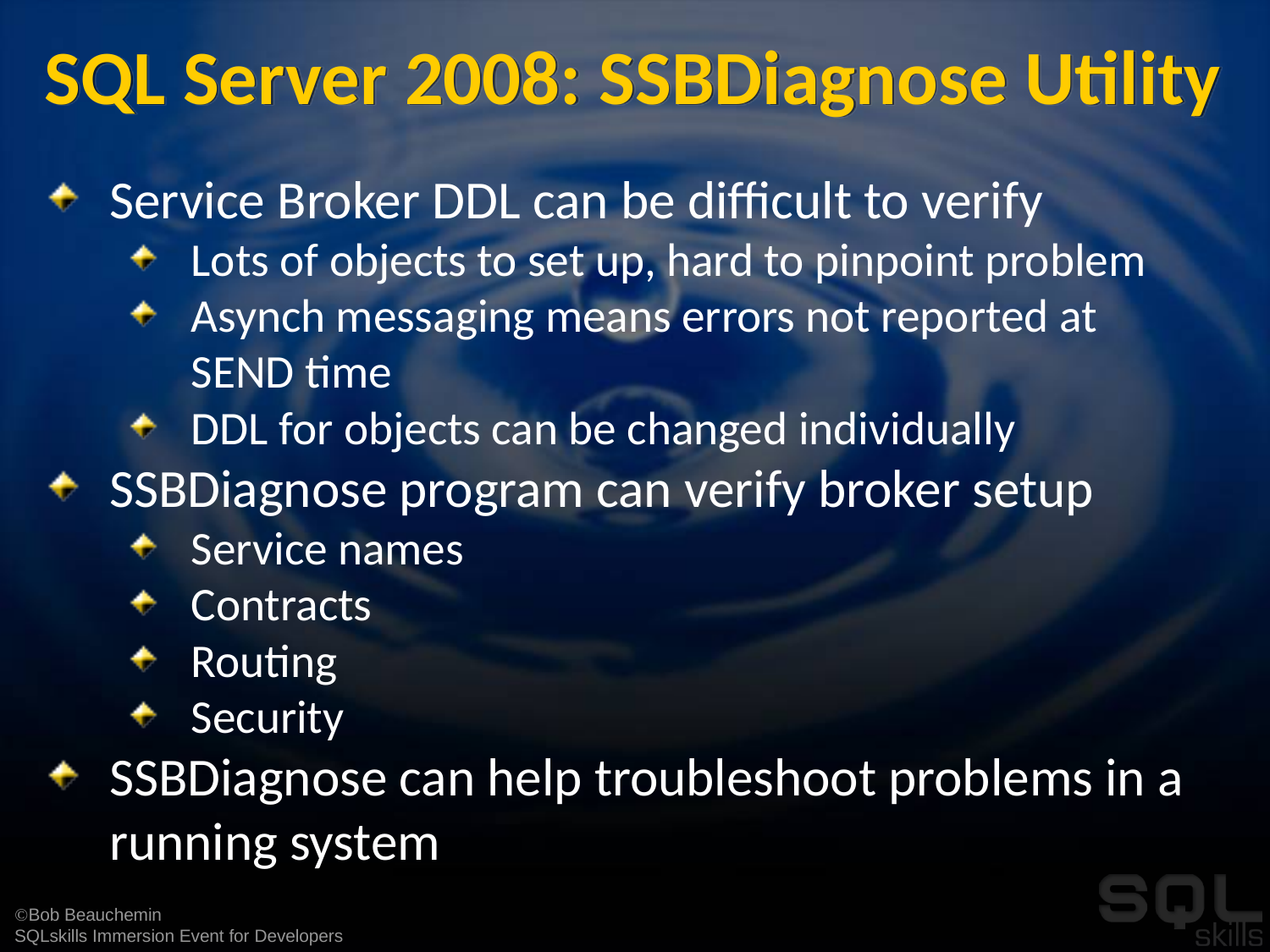

# SQL Server 2008: SSBDiagnose Utility
Service Broker DDL can be difficult to verify
Lots of objects to set up, hard to pinpoint problem
Asynch messaging means errors not reported at SEND time
DDL for objects can be changed individually
SSBDiagnose program can verify broker setup
Service names
Contracts
Routing
Security
SSBDiagnose can help troubleshoot problems in a running system